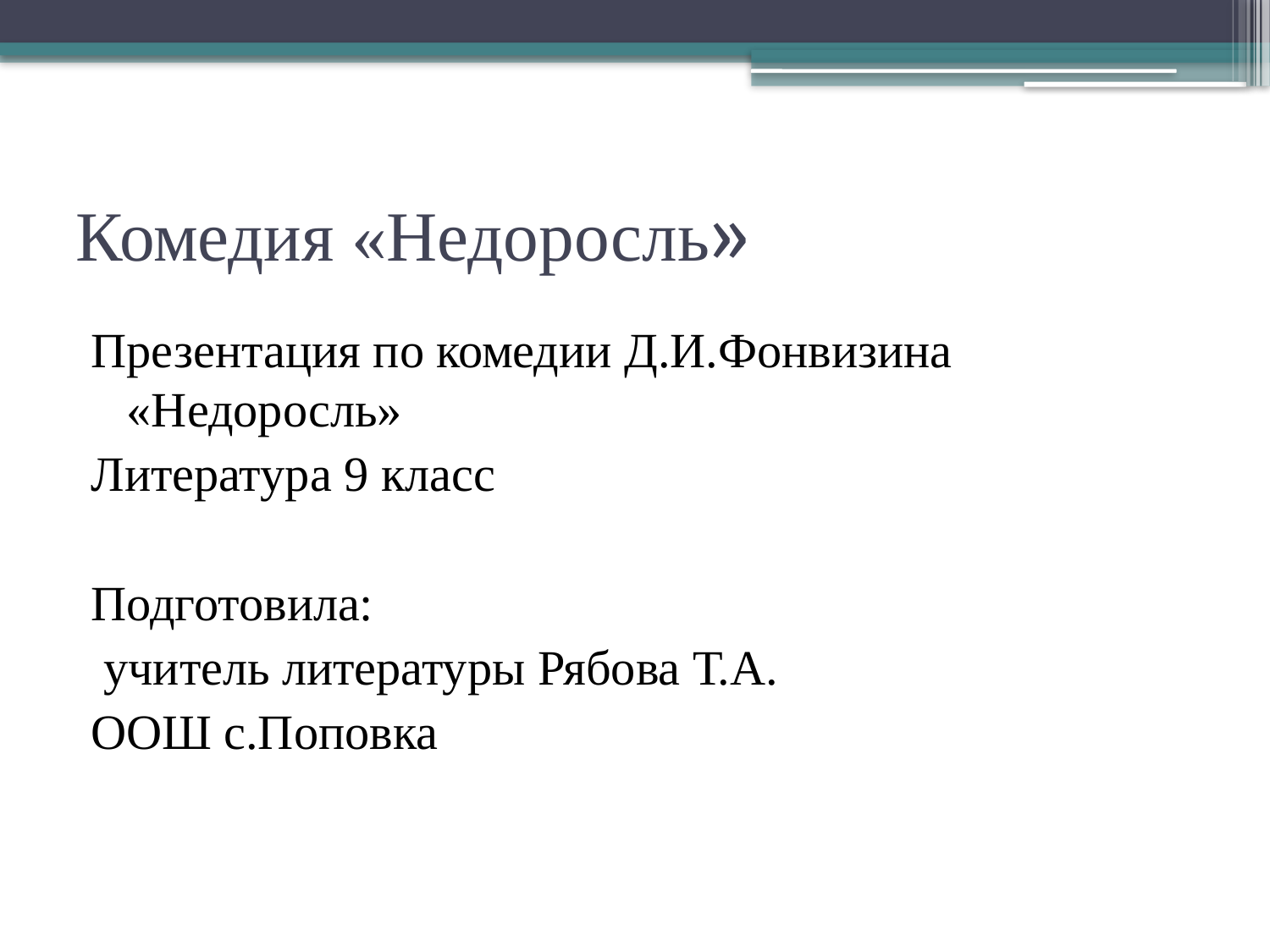

# Комедия «Недоросль»
Презентация по комедии Д.И.Фонвизина «Недоросль»
Литература 9 класс

Подготовила:
 учитель литературы Рябова Т.А.
ООШ с.Поповка